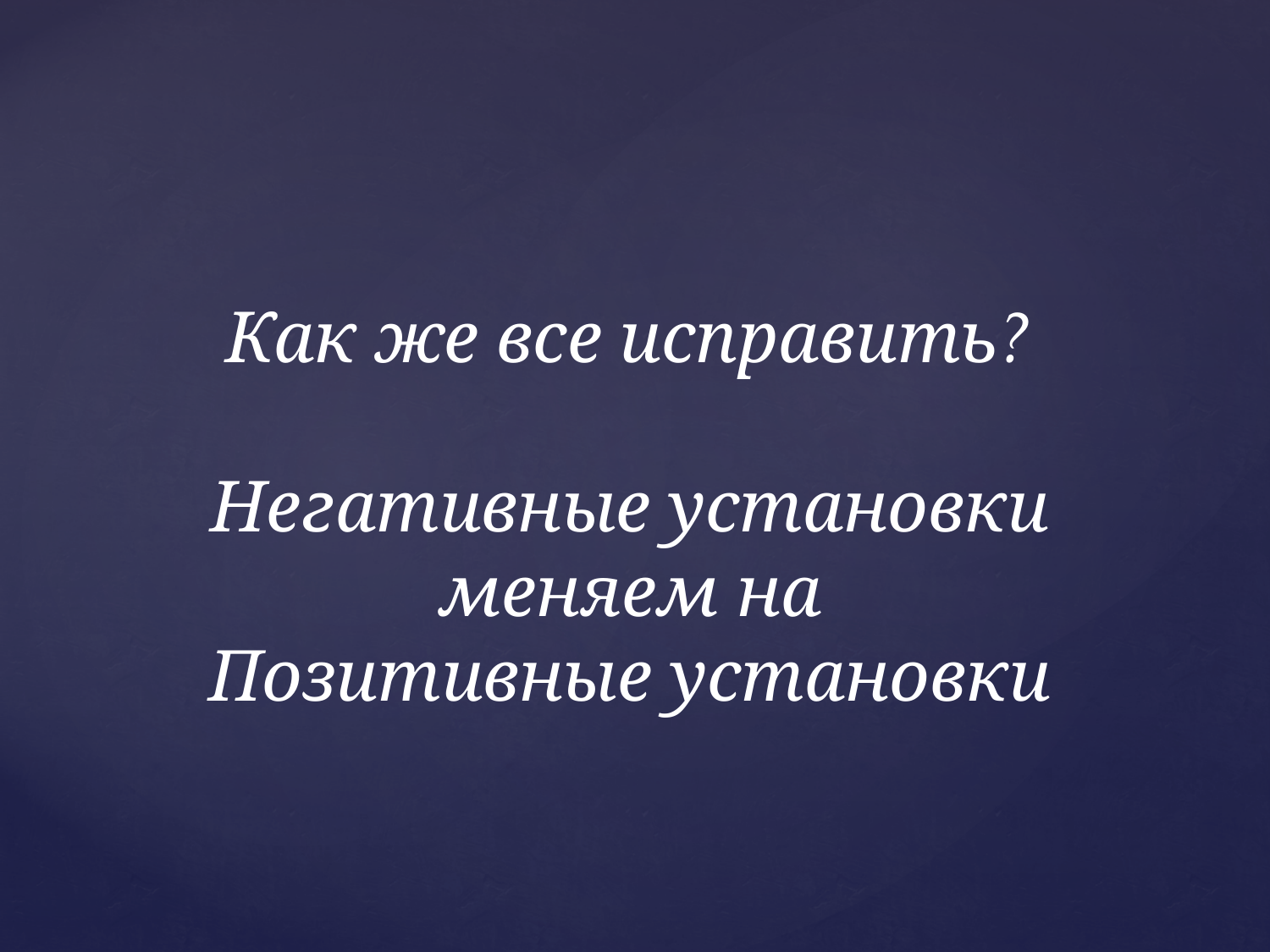

Как же все исправить?

Негативные установки
меняем на
Позитивные установки